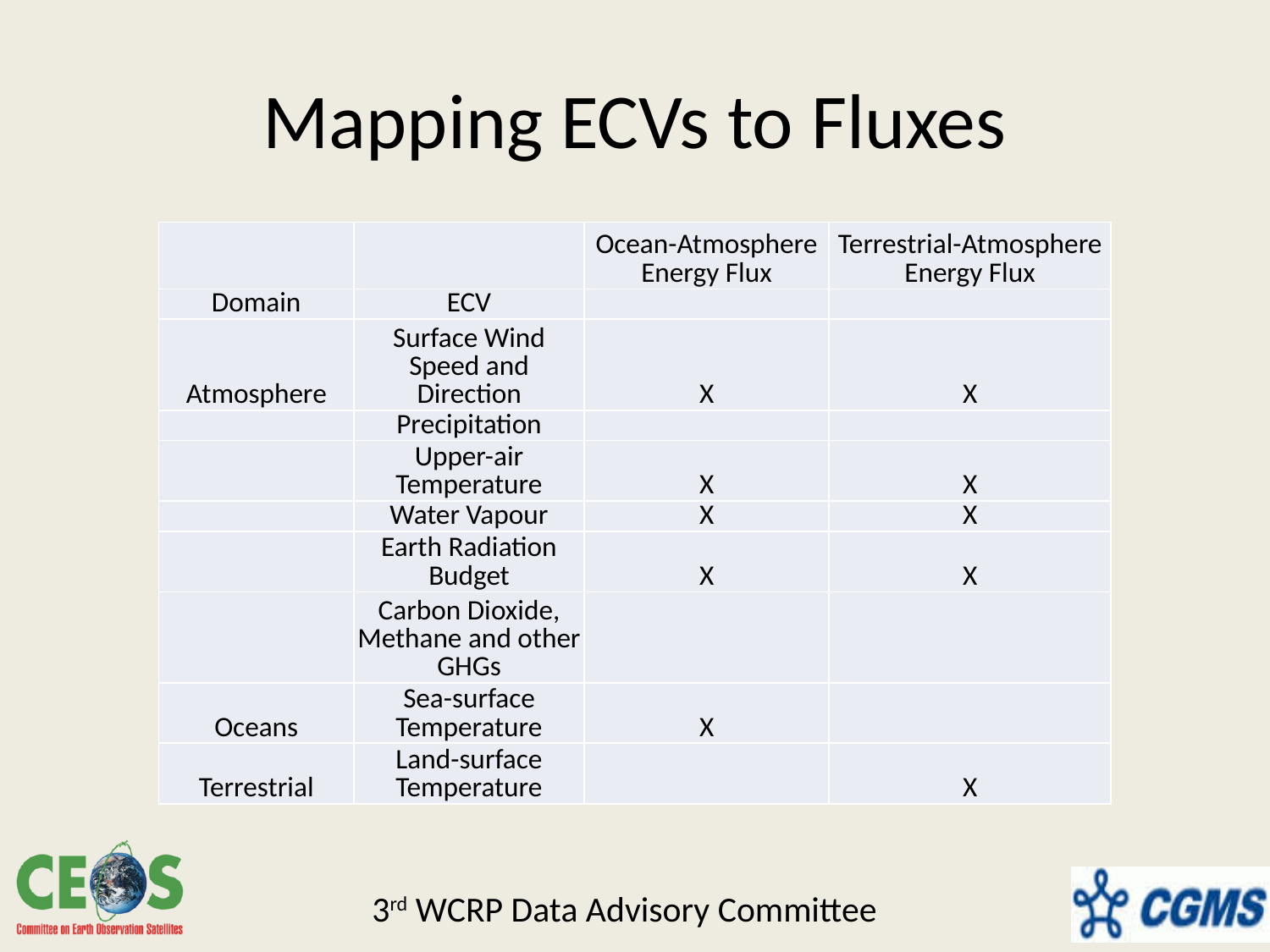

# Mapping ECVs to Fluxes
|  |  | Ocean-Atmosphere Energy Flux | Terrestrial-Atmosphere Energy Flux |
| --- | --- | --- | --- |
| Domain | ECV |  |  |
| Atmosphere | Surface Wind Speed and Direction | X | X |
|  | Precipitation |  |  |
|  | Upper-air Temperature | X | X |
|  | Water Vapour | X | X |
|  | Earth Radiation Budget | X | X |
|  | Carbon Dioxide, Methane and other GHGs |  |  |
| Oceans | Sea-surface Temperature | X |  |
| Terrestrial | Land-surface Temperature |  | X |
3rd WCRP Data Advisory Committee